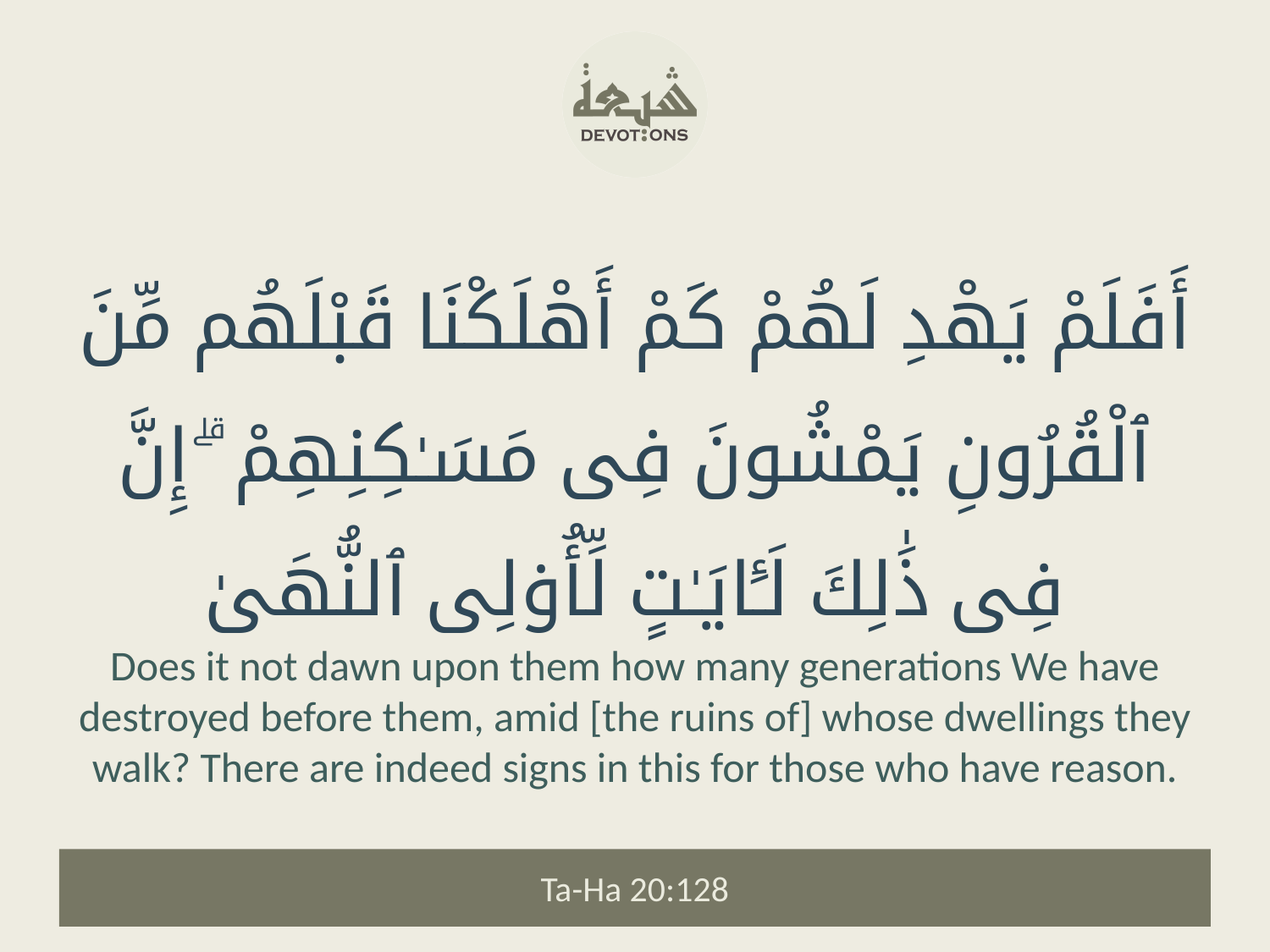

أَفَلَمْ يَهْدِ لَهُمْ كَمْ أَهْلَكْنَا قَبْلَهُم مِّنَ ٱلْقُرُونِ يَمْشُونَ فِى مَسَـٰكِنِهِمْ ۗ إِنَّ فِى ذَٰلِكَ لَـَٔايَـٰتٍ لِّأُو۟لِى ٱلنُّهَىٰ
Does it not dawn upon them how many generations We have destroyed before them, amid [the ruins of] whose dwellings they walk? There are indeed signs in this for those who have reason.
Ta-Ha 20:128